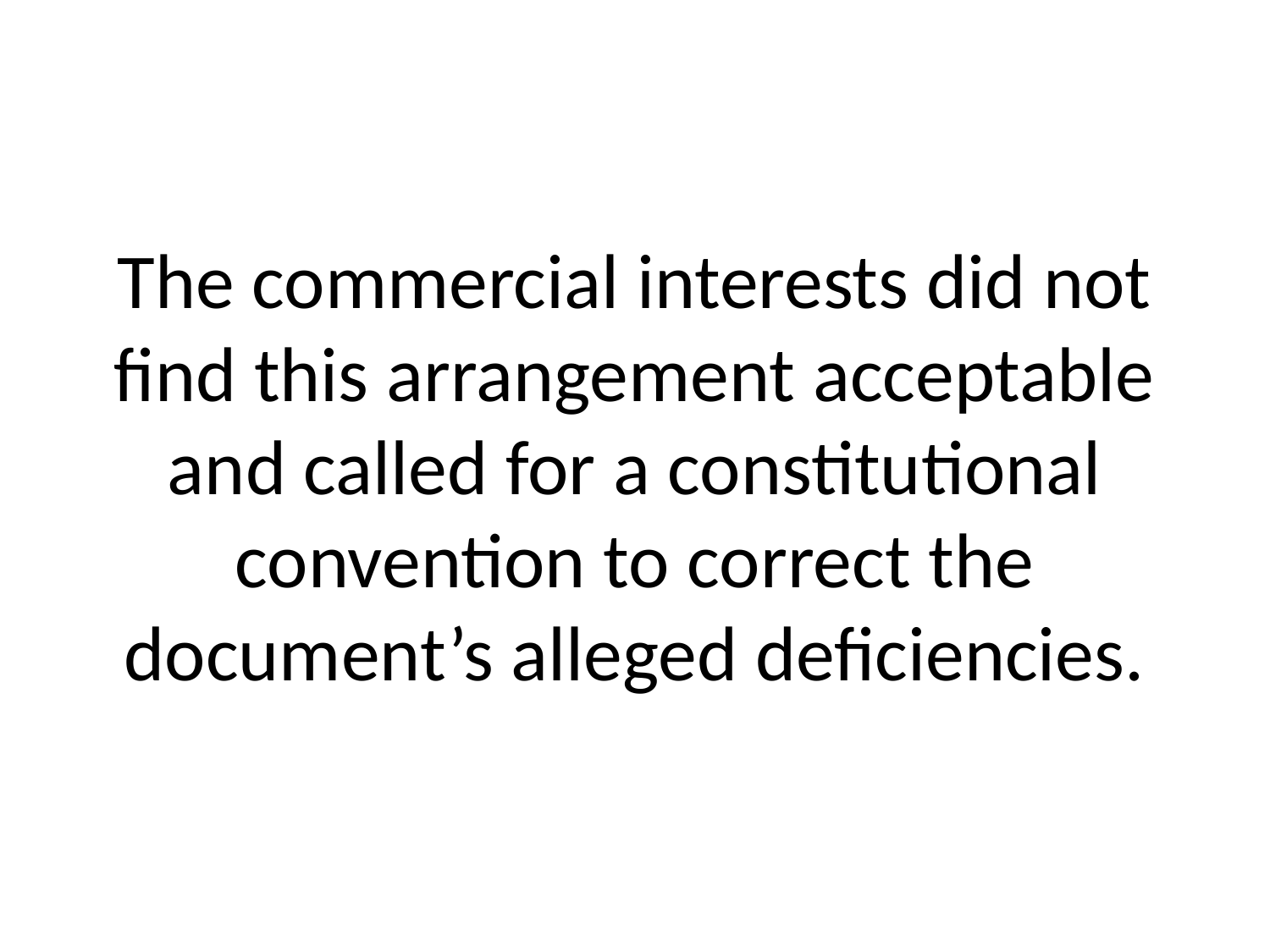

# The commercial interests did not find this arrangement acceptable and called for a constitutional convention to correct the document’s alleged deficiencies.